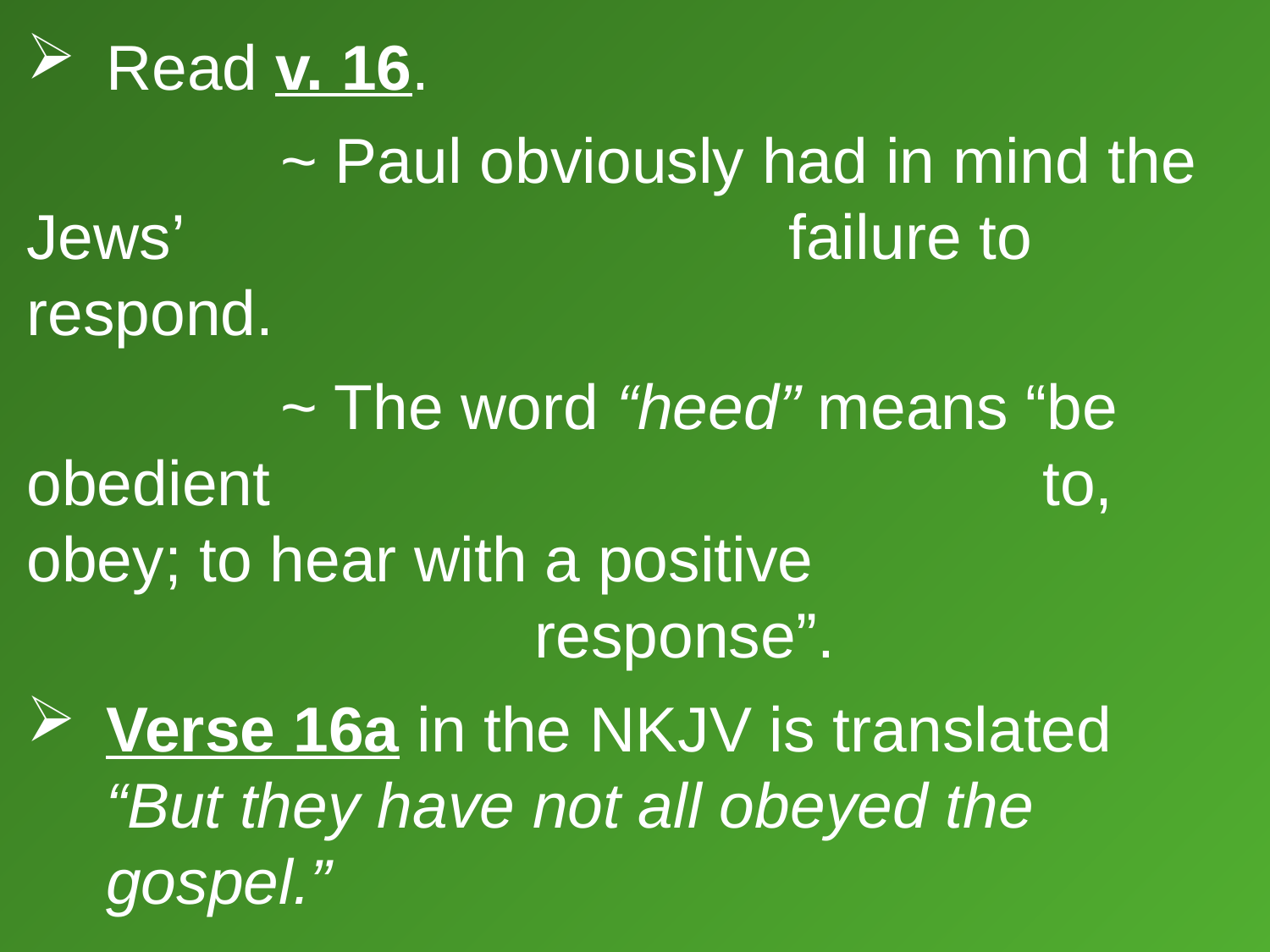

Read v. 16.
		~ Paul obviously had in mind the Jews’ 					failure to respond.
		~ The word “heed” means “be obedient 						to, obey; to hear with a positive 							response”.
Verse 16a in the nkjv is translated “But they have not all obeyed the gospel.”